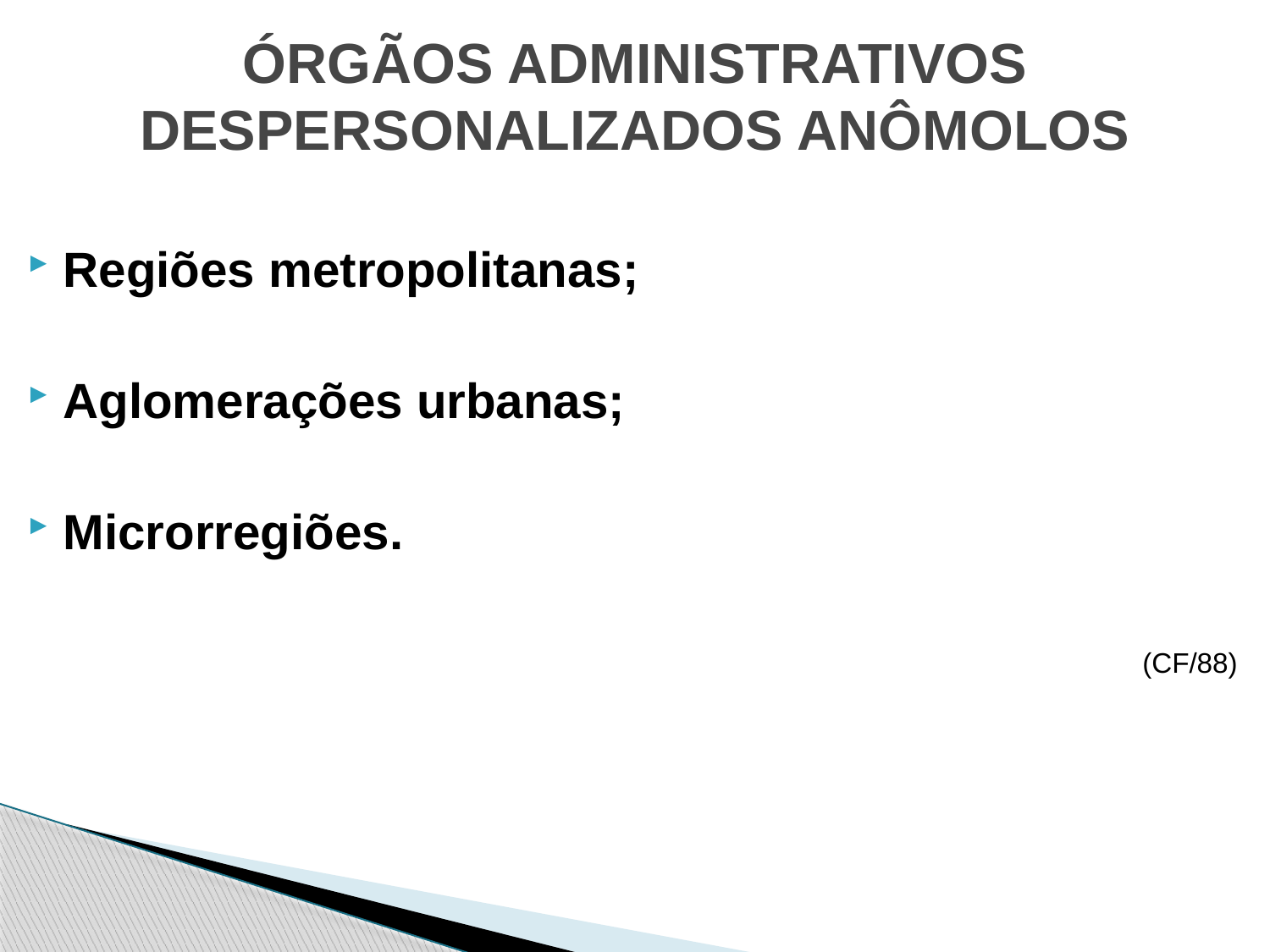

# ÓRGÃOS ADMINISTRATIVOS DESPERSONALIZADOS ANÔMOLOS

Regiões metropolitanas;
Aglomerações urbanas;
Microrregiões.

(CF/88)